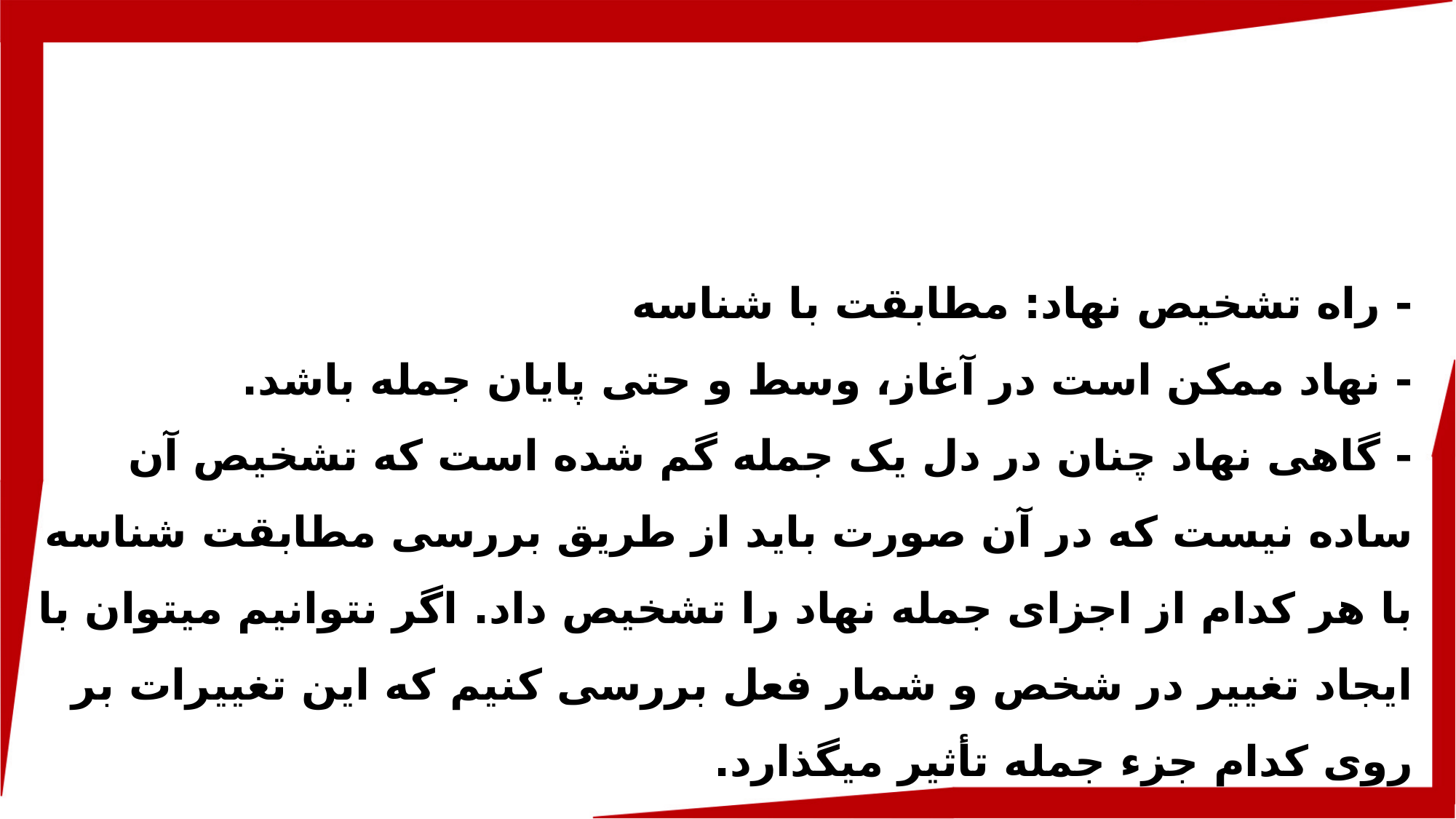

- راه تشخیص نهاد: مطابقت با شناسه
- نهاد ممکن است در آغاز، وسط و حتی پایان جمله باشد.
- گاهی نهاد چنان در دل یک جمله گم شده است که تشخیص آن ساده نیست که در آن صورت باید از طریق بررسی مطابقت شناسه با هر کدام از اجزای جمله نهاد را تشخیص داد. اگر نتوانیم می­توان با ایجاد تغییر در شخص و شمار فعل بررسی کنیم که این تغییرات بر روی کدام جزء جمله تأثیر می­گذارد.